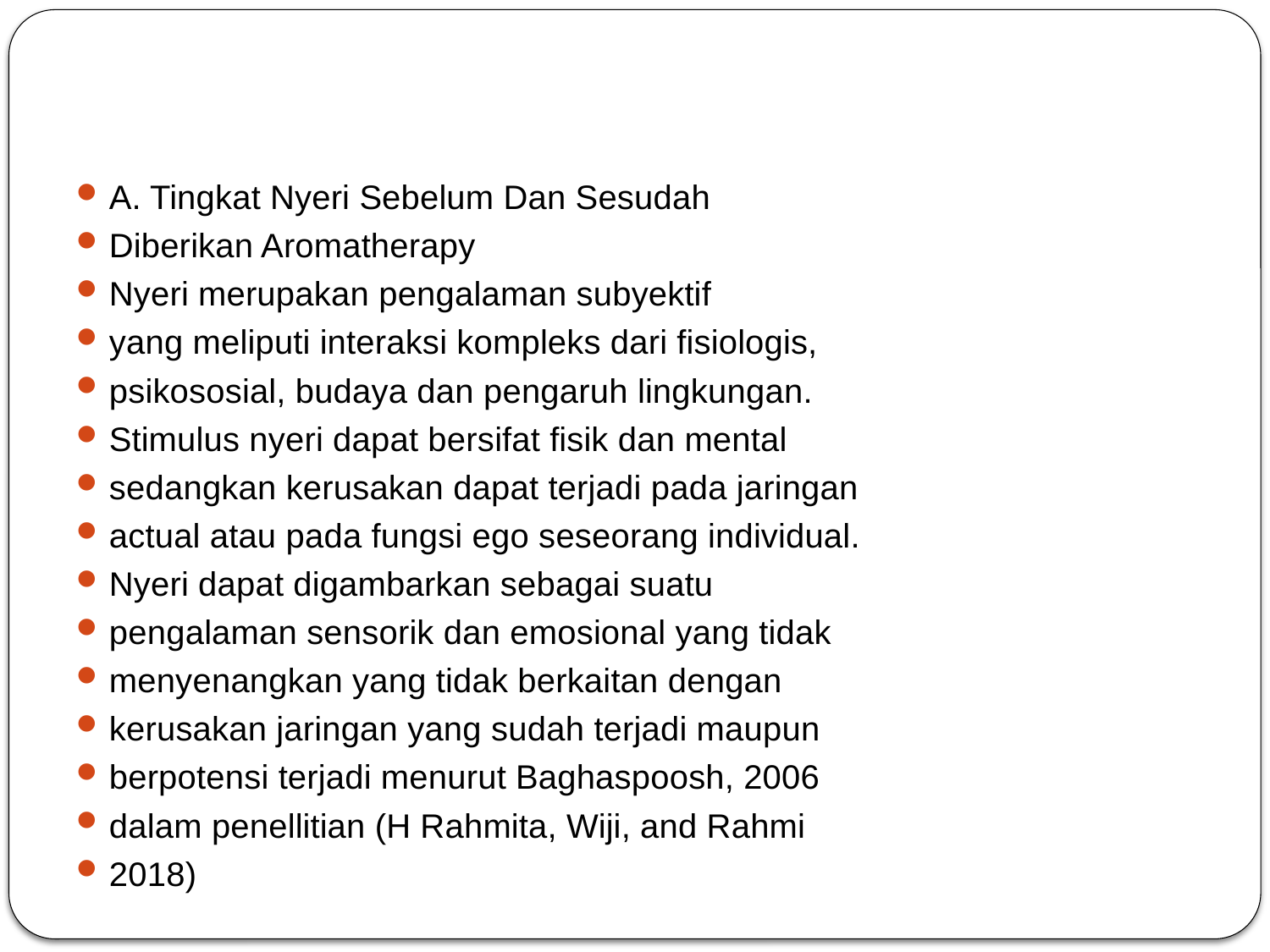

#
A. Tingkat Nyeri Sebelum Dan Sesudah
Diberikan Aromatherapy
Nyeri merupakan pengalaman subyektif
yang meliputi interaksi kompleks dari fisiologis,
psikososial, budaya dan pengaruh lingkungan.
Stimulus nyeri dapat bersifat fisik dan mental
sedangkan kerusakan dapat terjadi pada jaringan
actual atau pada fungsi ego seseorang individual.
Nyeri dapat digambarkan sebagai suatu
pengalaman sensorik dan emosional yang tidak
menyenangkan yang tidak berkaitan dengan
kerusakan jaringan yang sudah terjadi maupun
berpotensi terjadi menurut Baghaspoosh, 2006
dalam penellitian (H Rahmita, Wiji, and Rahmi
2018)